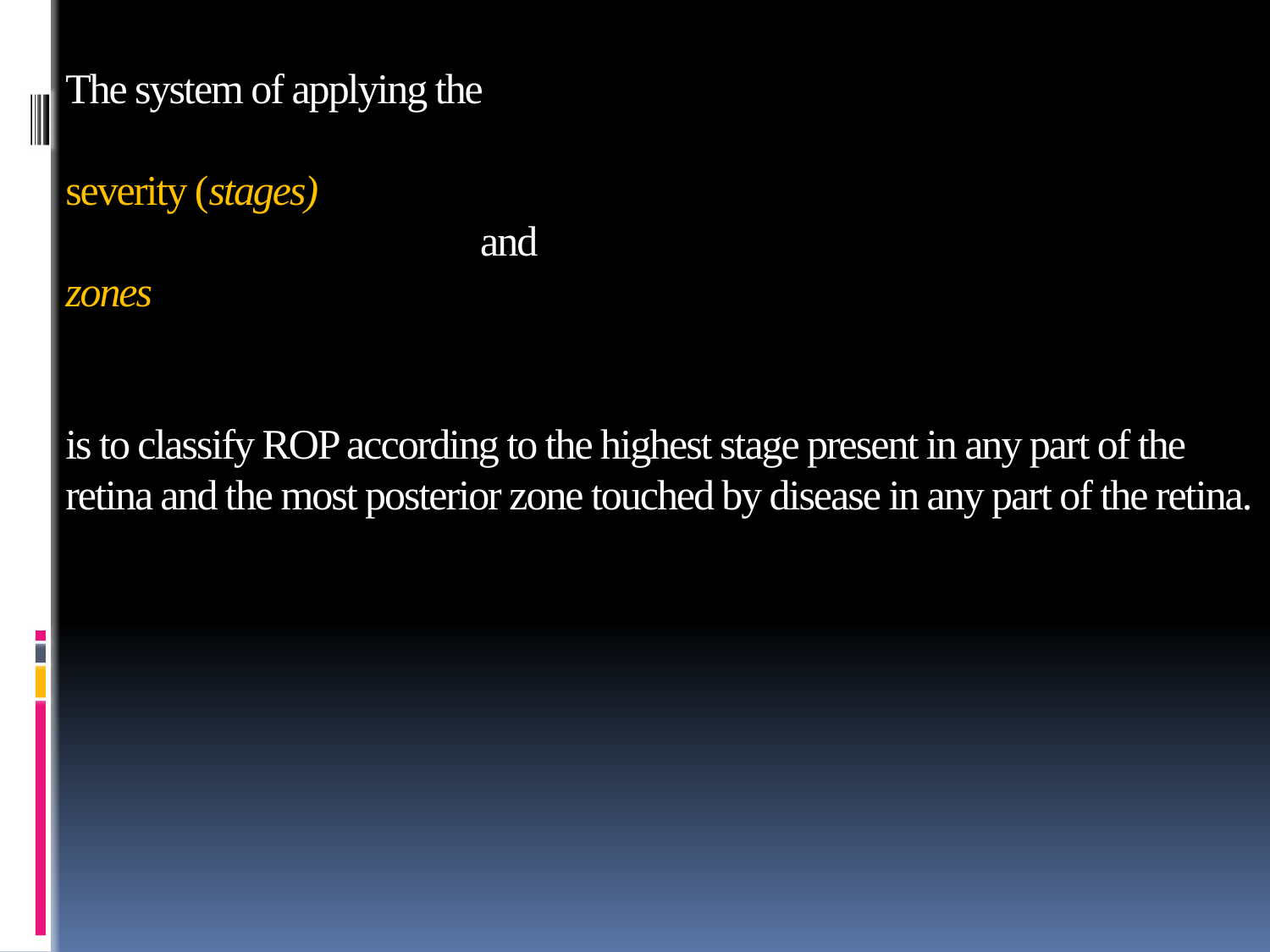

# The system of applying the severity (stages) and zones is to classify ROP according to the highest stage present in any part of the retina and the most posterior zone touched by disease in any part of the retina.